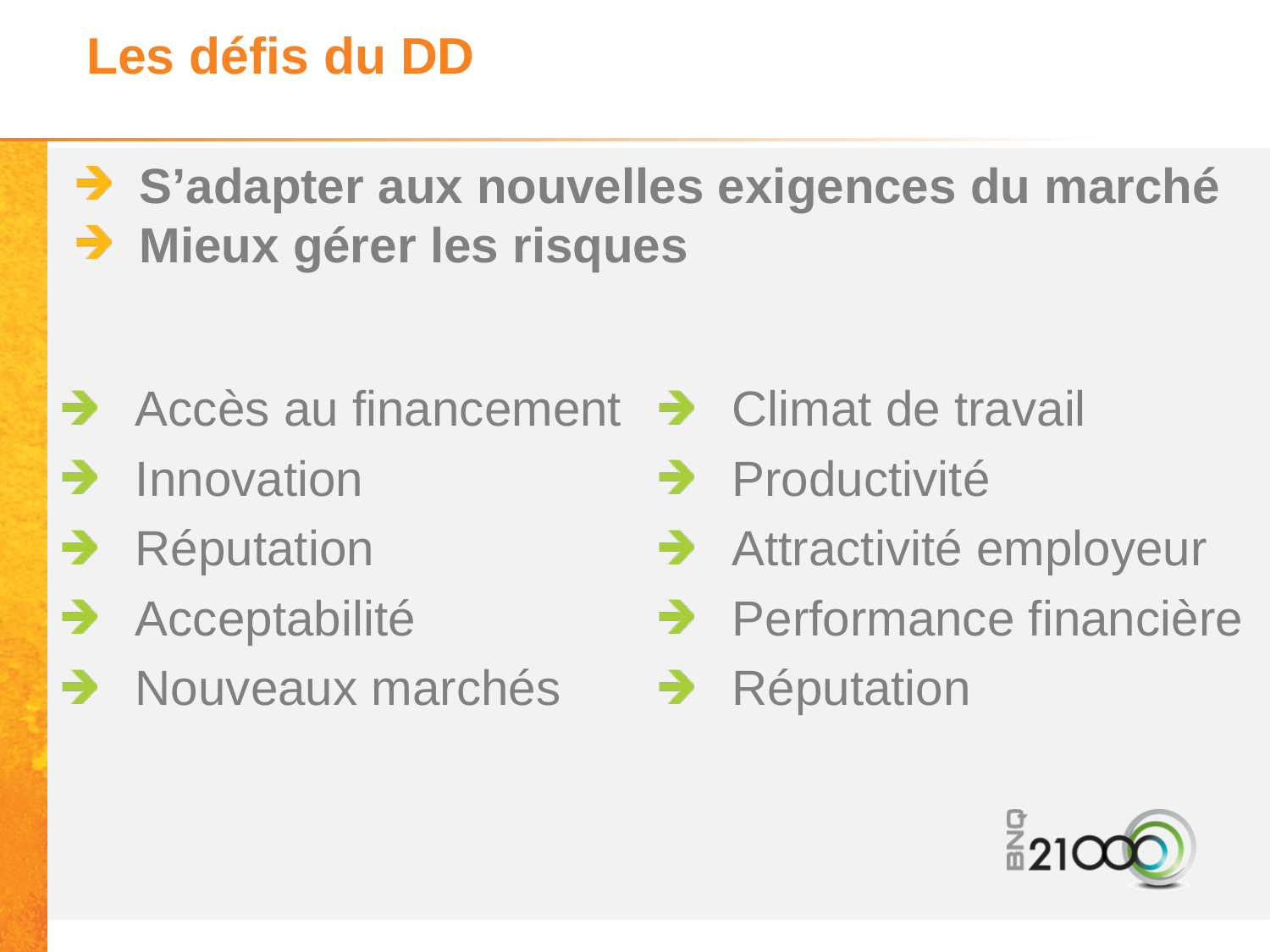

# Les défis du DD
S’adapter aux nouvelles exigences du marché
Mieux gérer les risques
Accès au financement
Innovation
Réputation
Acceptabilité
Nouveaux marchés

Climat de travail
Productivité
Attractivité employeur
Performance financière
Réputation